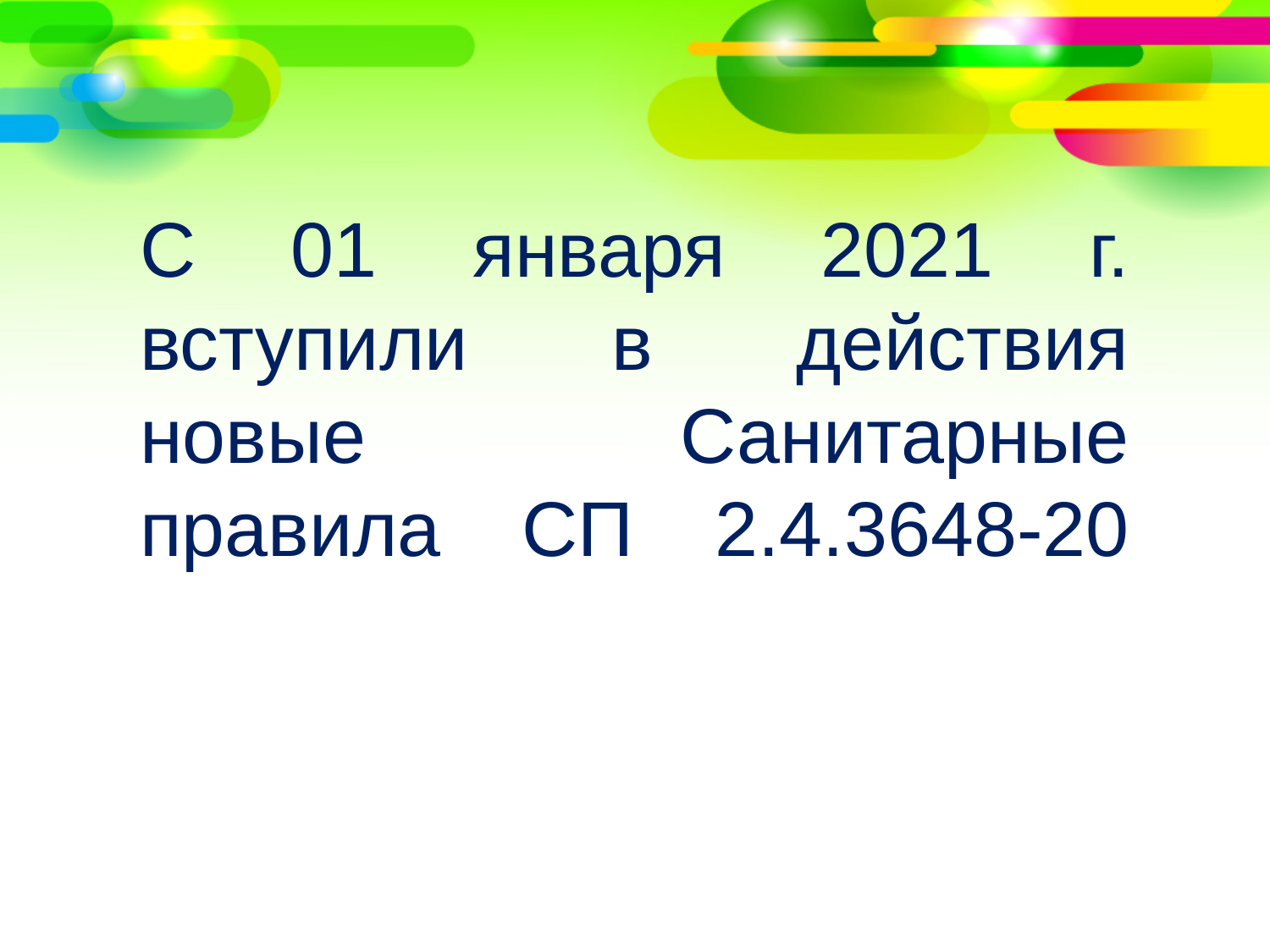

# С 01 января 2021 г. вступили в действия новые Санитарные правила СП 2.4.3648-20